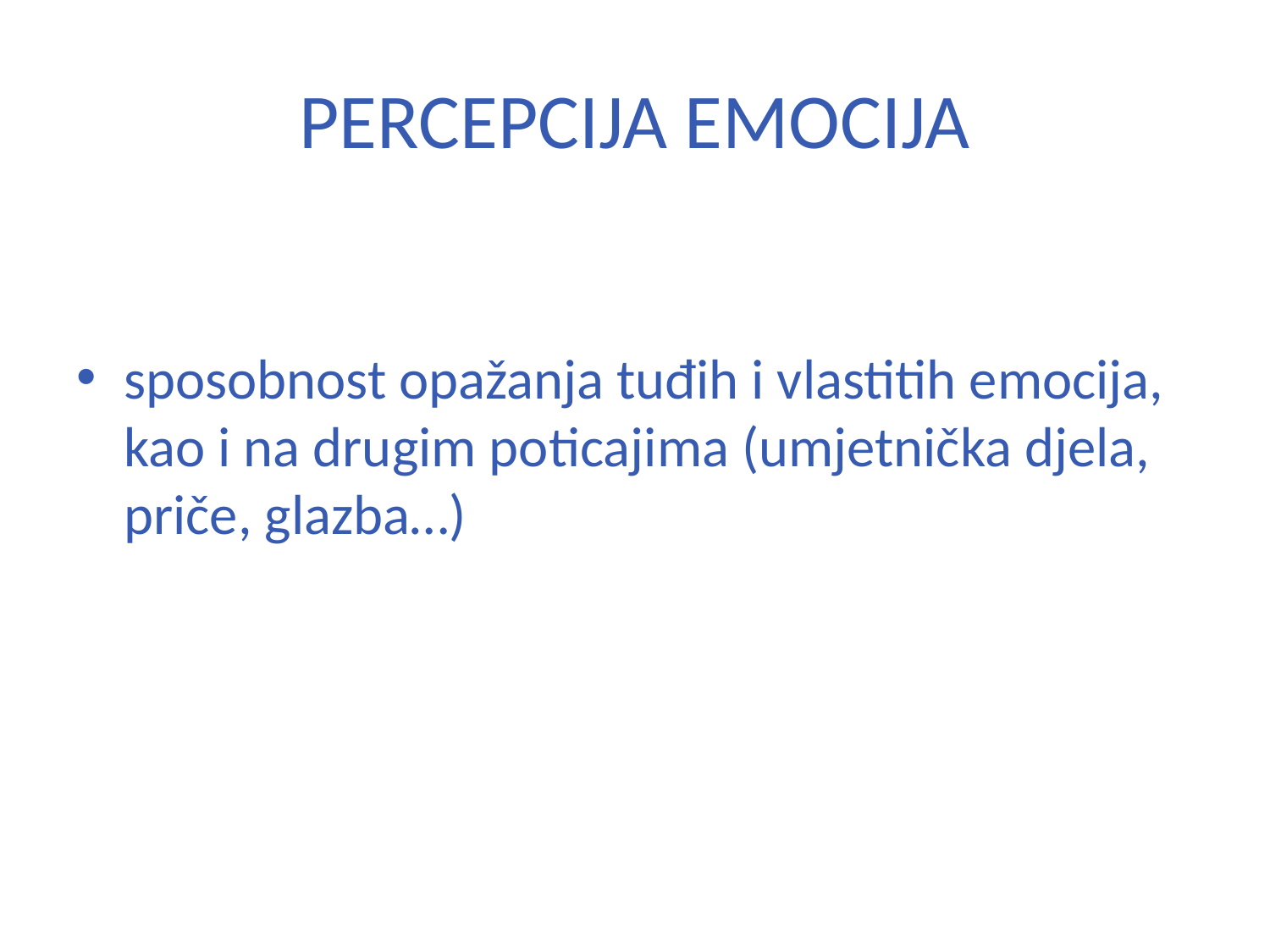

# PERCEPCIJA EMOCIJA
sposobnost opažanja tuđih i vlastitih emocija,  kao i na drugim poticajima (umjetnička djela, priče, glazba…)